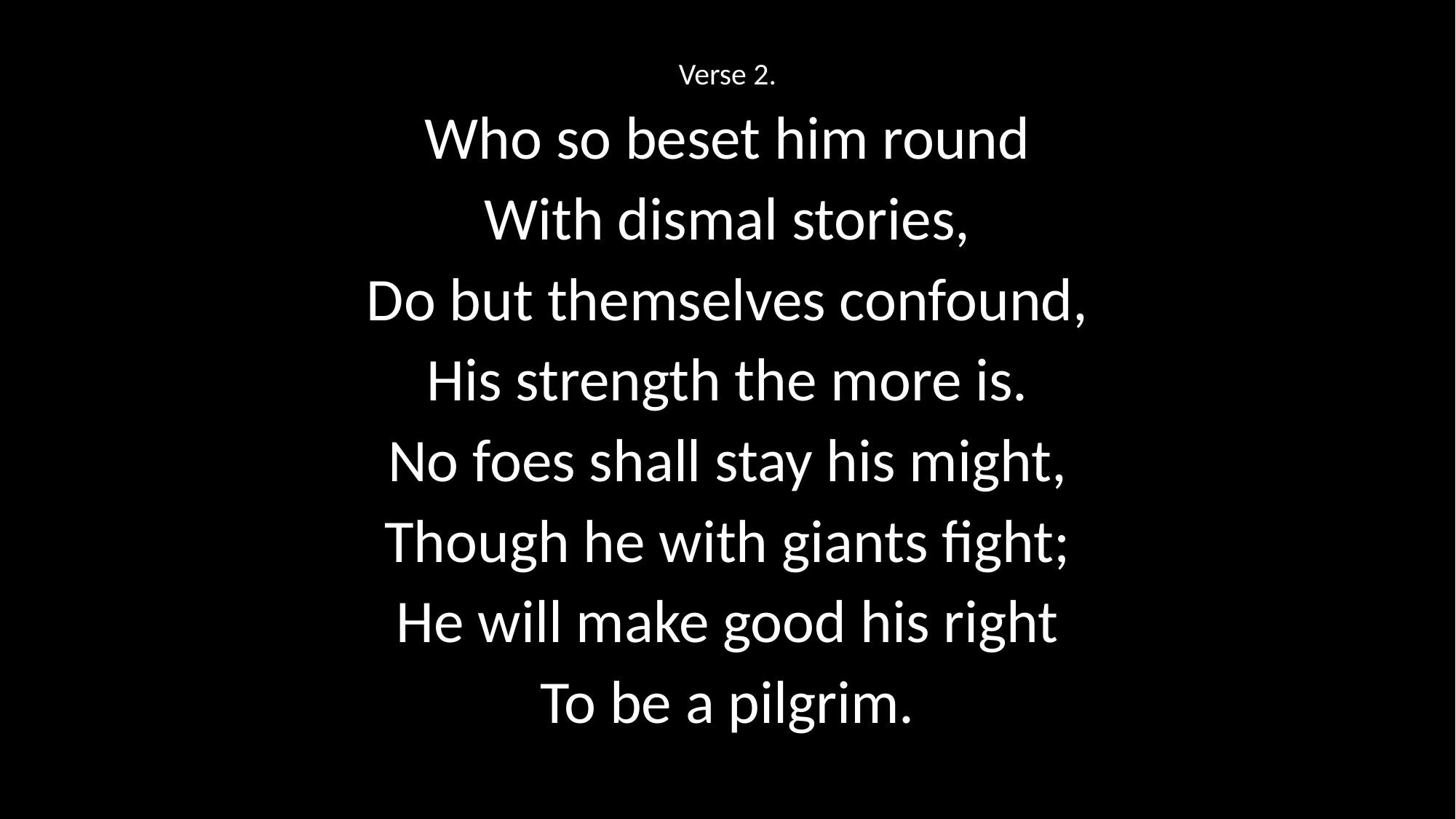

Verse 2.
Who so beset him round
With dismal stories,
Do but themselves confound,
His strength the more is.
No foes shall stay his might,
Though he with giants fight;
He will make good his right
To be a pilgrim.